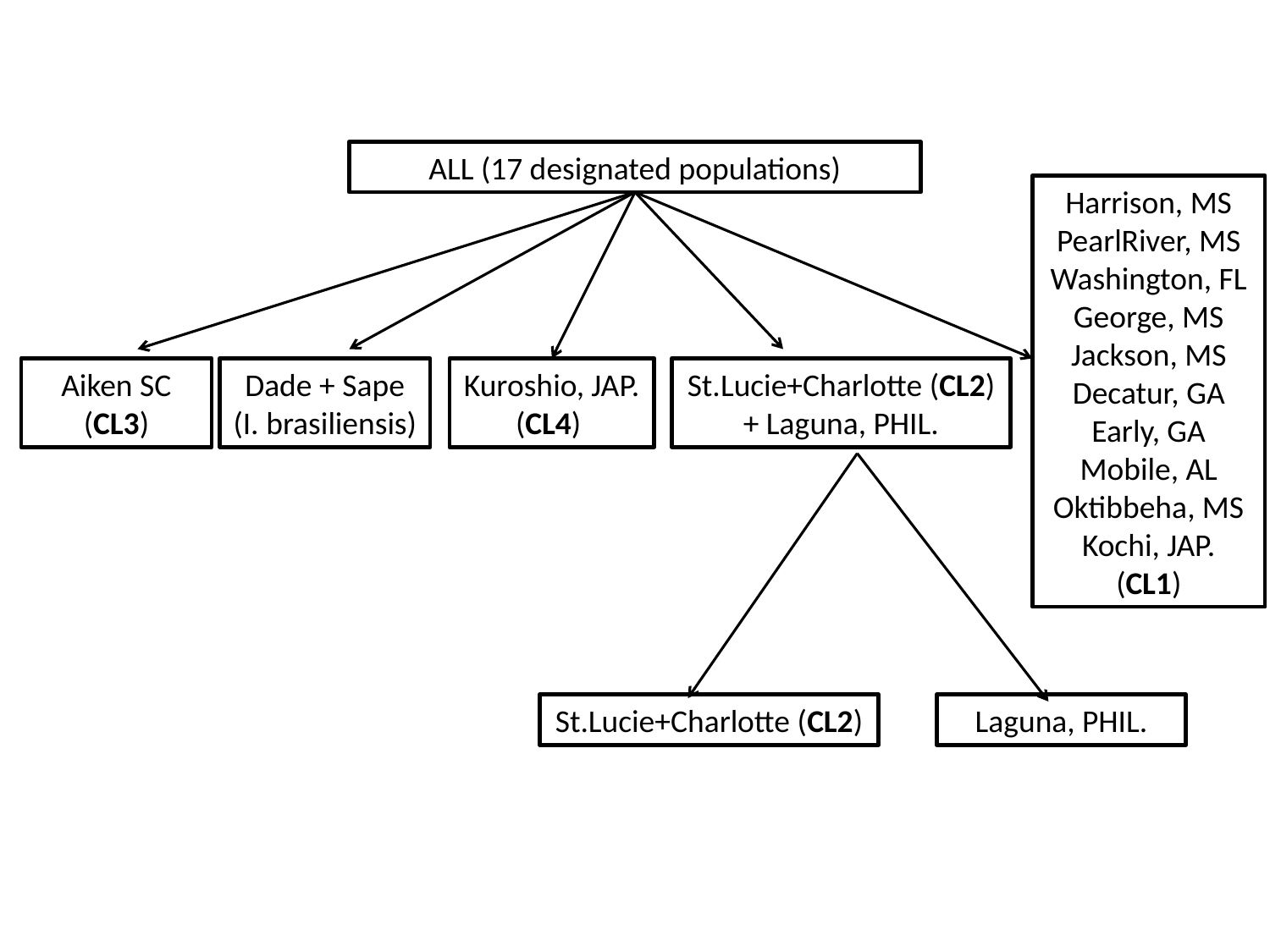

ALL (17 designated populations)
Harrison, MS PearlRiver, MS
Washington, FL
George, MS
Jackson, MS
Decatur, GA
Early, GA
Mobile, AL
Oktibbeha, MS Kochi, JAP.
(CL1)
Aiken SC (CL3)
Dade + Sape
(I. brasiliensis)
Kuroshio, JAP. (CL4)
St.Lucie+Charlotte (CL2)
+ Laguna, PHIL.
St.Lucie+Charlotte (CL2)
Laguna, PHIL.